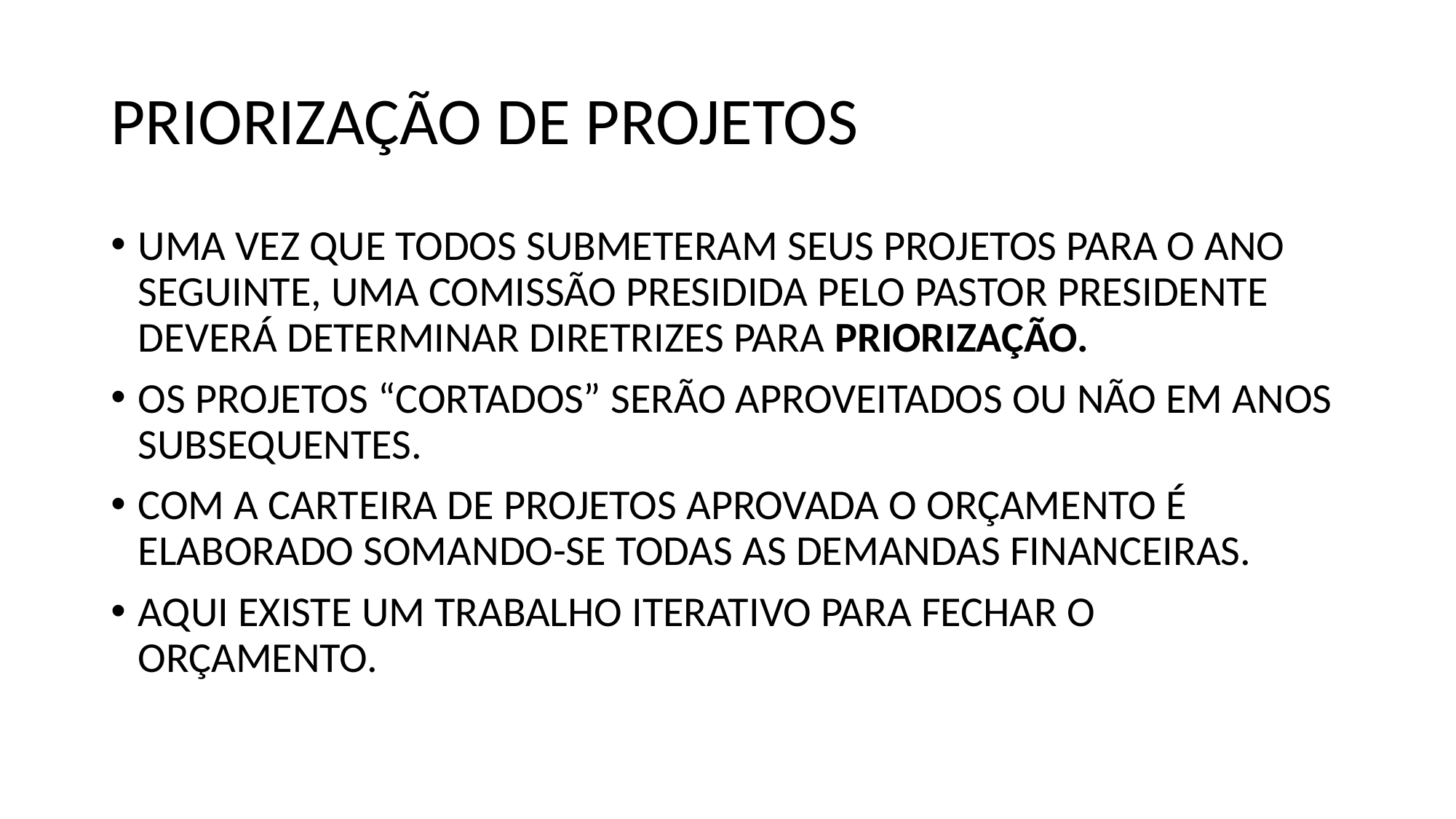

# PRIORIZAÇÃO DE PROJETOS
UMA VEZ QUE TODOS SUBMETERAM SEUS PROJETOS PARA O ANO SEGUINTE, UMA COMISSÃO PRESIDIDA PELO PASTOR PRESIDENTE DEVERÁ DETERMINAR DIRETRIZES PARA PRIORIZAÇÃO.
OS PROJETOS “CORTADOS” SERÃO APROVEITADOS OU NÃO EM ANOS SUBSEQUENTES.
COM A CARTEIRA DE PROJETOS APROVADA O ORÇAMENTO É ELABORADO SOMANDO-SE TODAS AS DEMANDAS FINANCEIRAS.
AQUI EXISTE UM TRABALHO ITERATIVO PARA FECHAR O ORÇAMENTO.